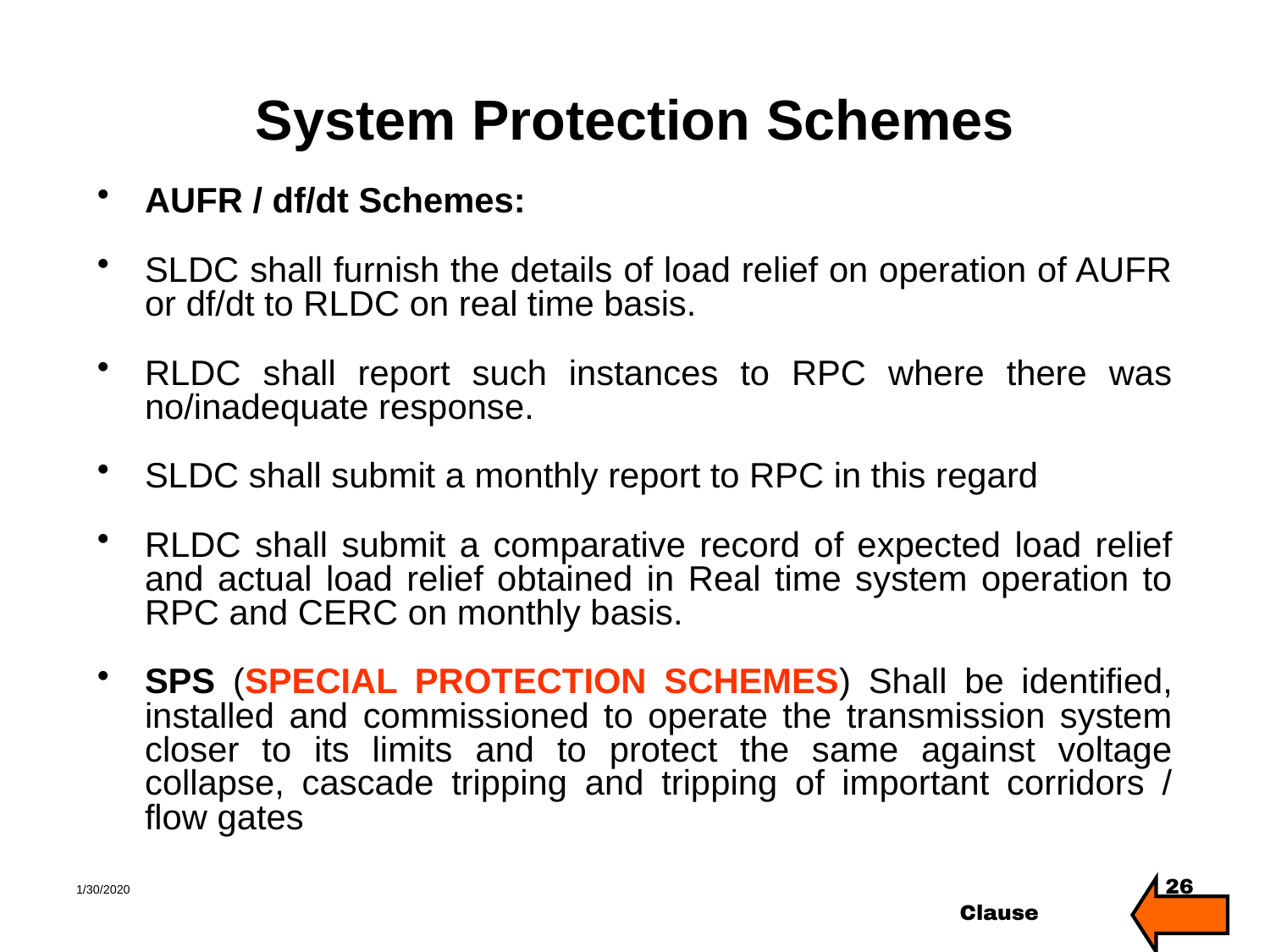

# System Protection Schemes
AUFR / df/dt Schemes:
SLDC shall furnish the details of load relief on operation of AUFR or df/dt to RLDC on real time basis.
RLDC shall report such instances to RPC where there was no/inadequate response.
SLDC shall submit a monthly report to RPC in this regard
RLDC shall submit a comparative record of expected load relief and actual load relief obtained in Real time system operation to RPC and CERC on monthly basis.
SPS (SPECIAL PROTECTION SCHEMES) Shall be identified, installed and commissioned to operate the transmission system closer to its limits and to protect the same against voltage collapse, cascade tripping and tripping of important corridors / flow gates
1/30/2020
26
Clause